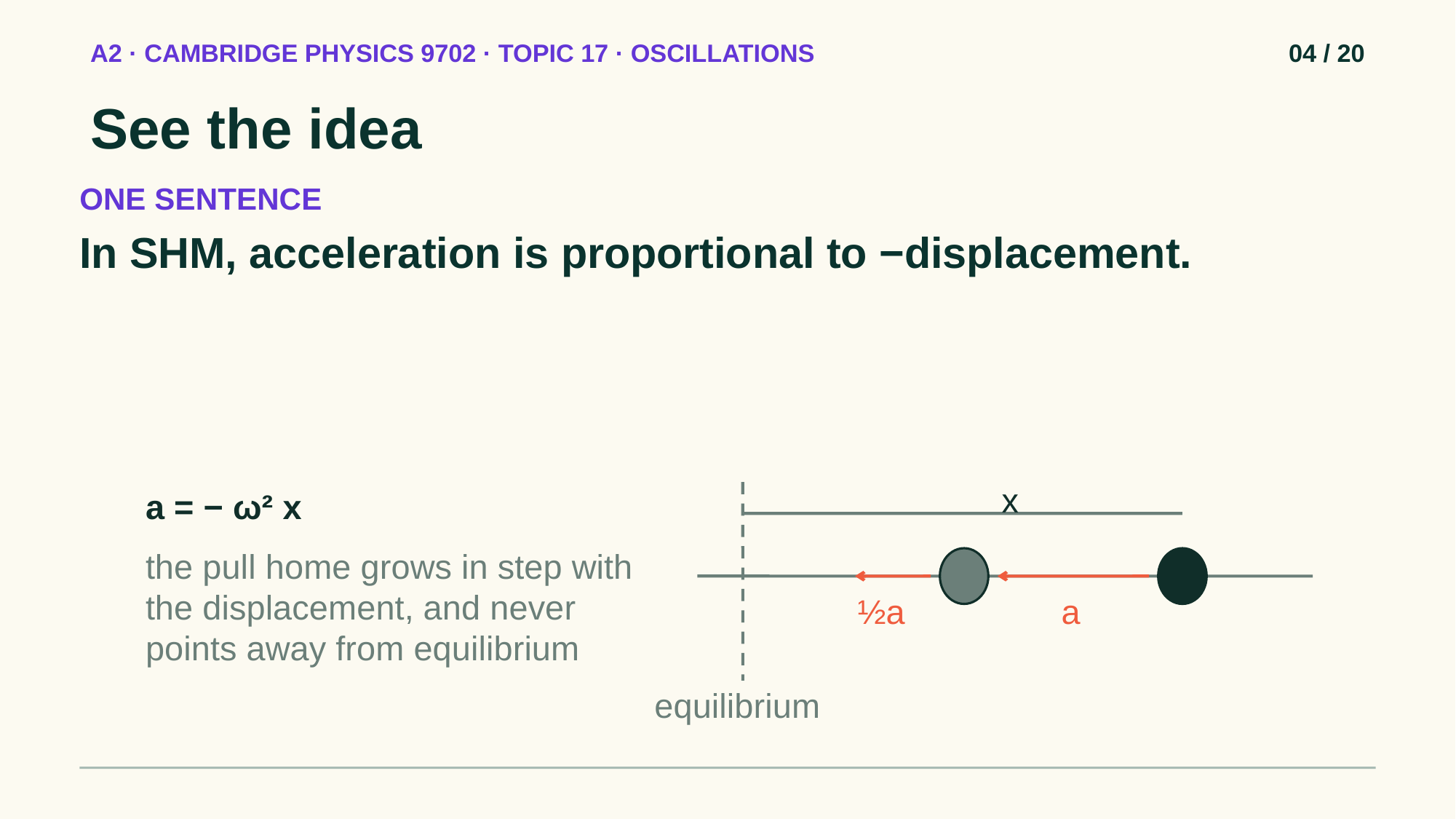

A2 · CAMBRIDGE PHYSICS 9702 · TOPIC 17 · OSCILLATIONS
04 / 20
See the idea
ONE SENTENCE
In SHM, acceleration is proportional to −displacement.
x

a = − ω² x

the pull home grows in step with the displacement, and never points away from equilibrium

½a
a
equilibrium